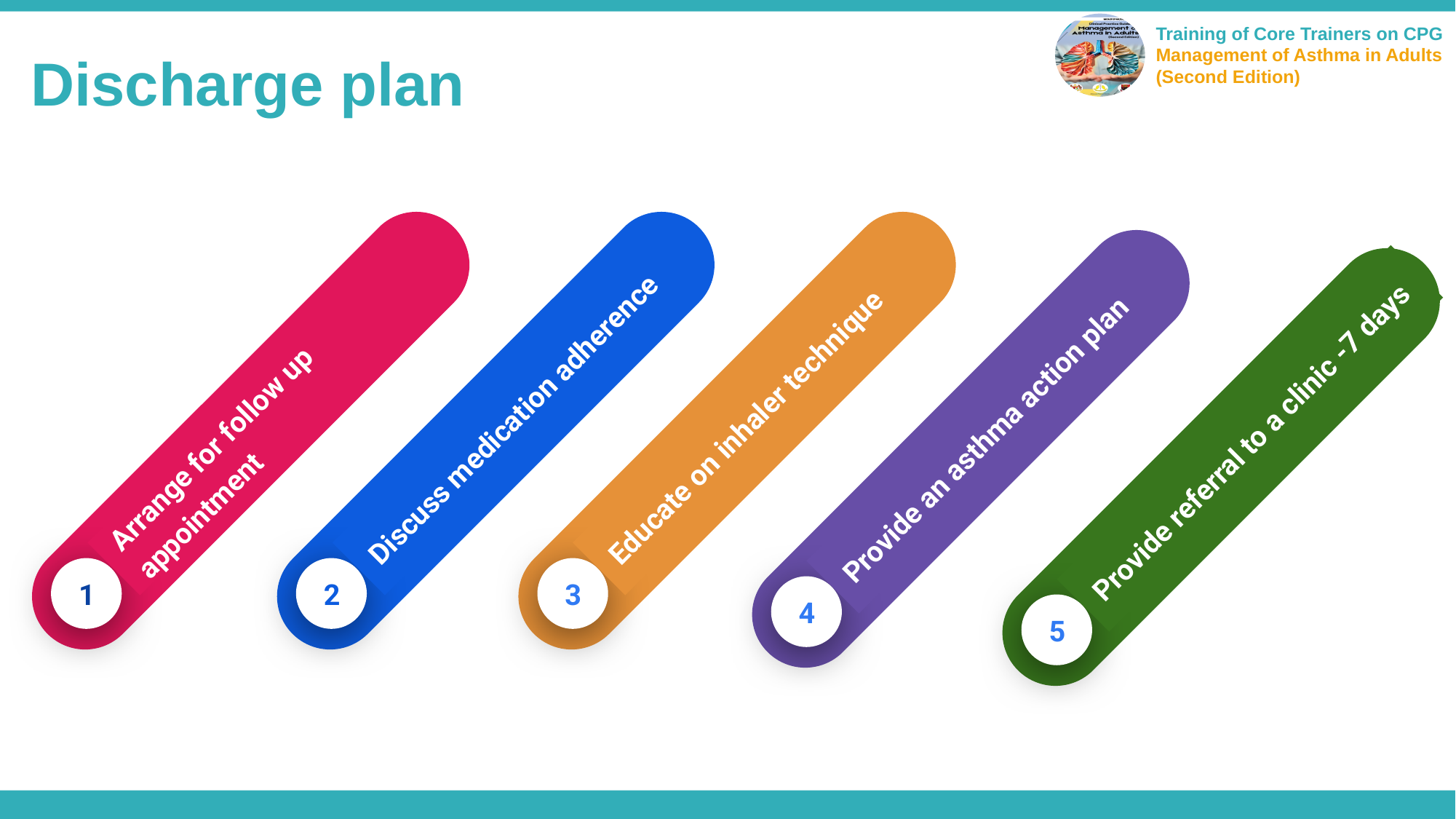

Discharge plan

Arrange for follow up appointment
1

Discuss medication adherence
2

Educate on inhaler technique
3

Provide an asthma action plan
4

Provide referral to a clinic -7 days
5